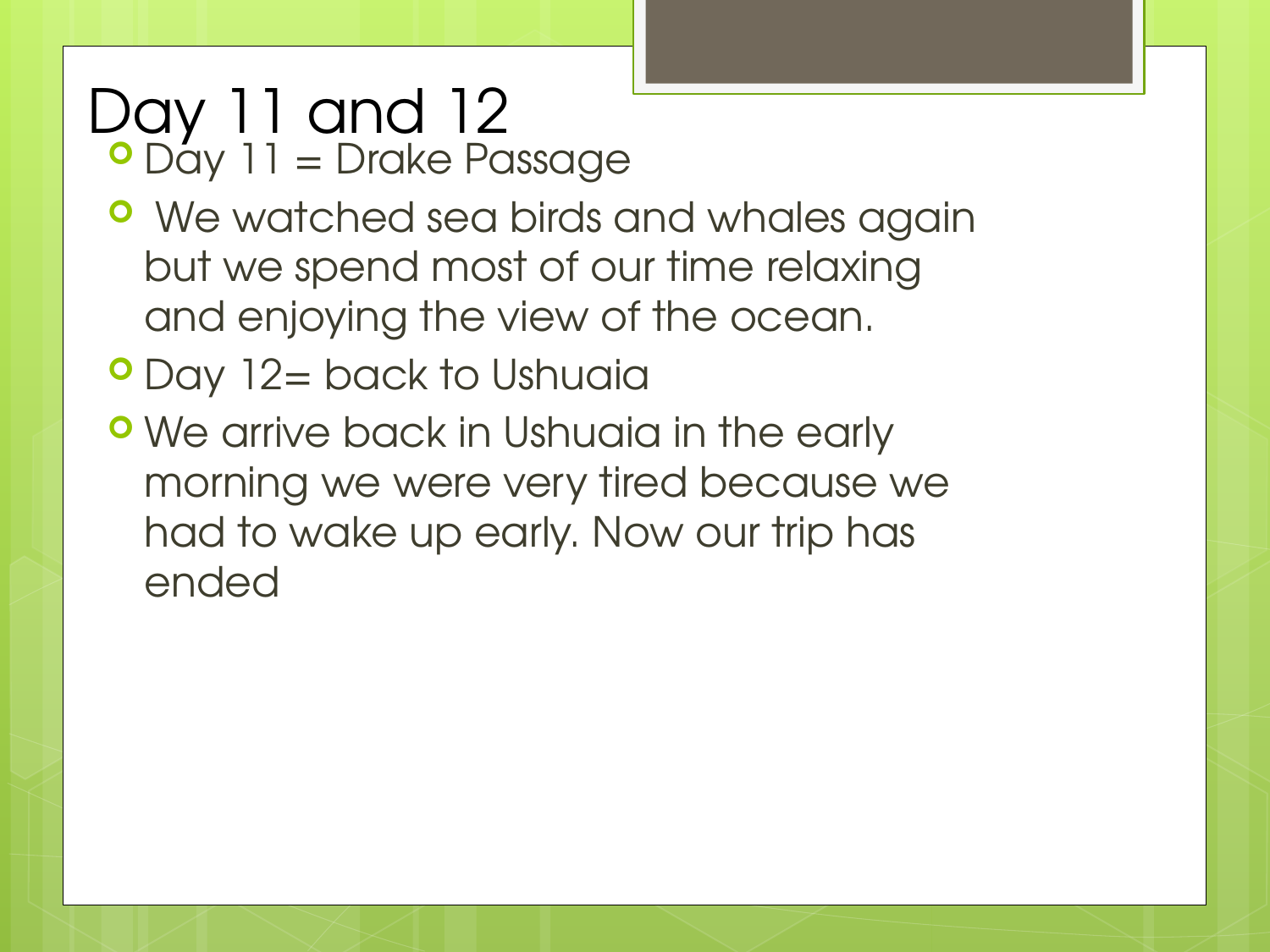

# Day 11 and 12
Day 11 = Drake Passage
 We watched sea birds and whales again but we spend most of our time relaxing and enjoying the view of the ocean.
Day 12= back to Ushuaia
We arrive back in Ushuaia in the early morning we were very tired because we had to wake up early. Now our trip has ended